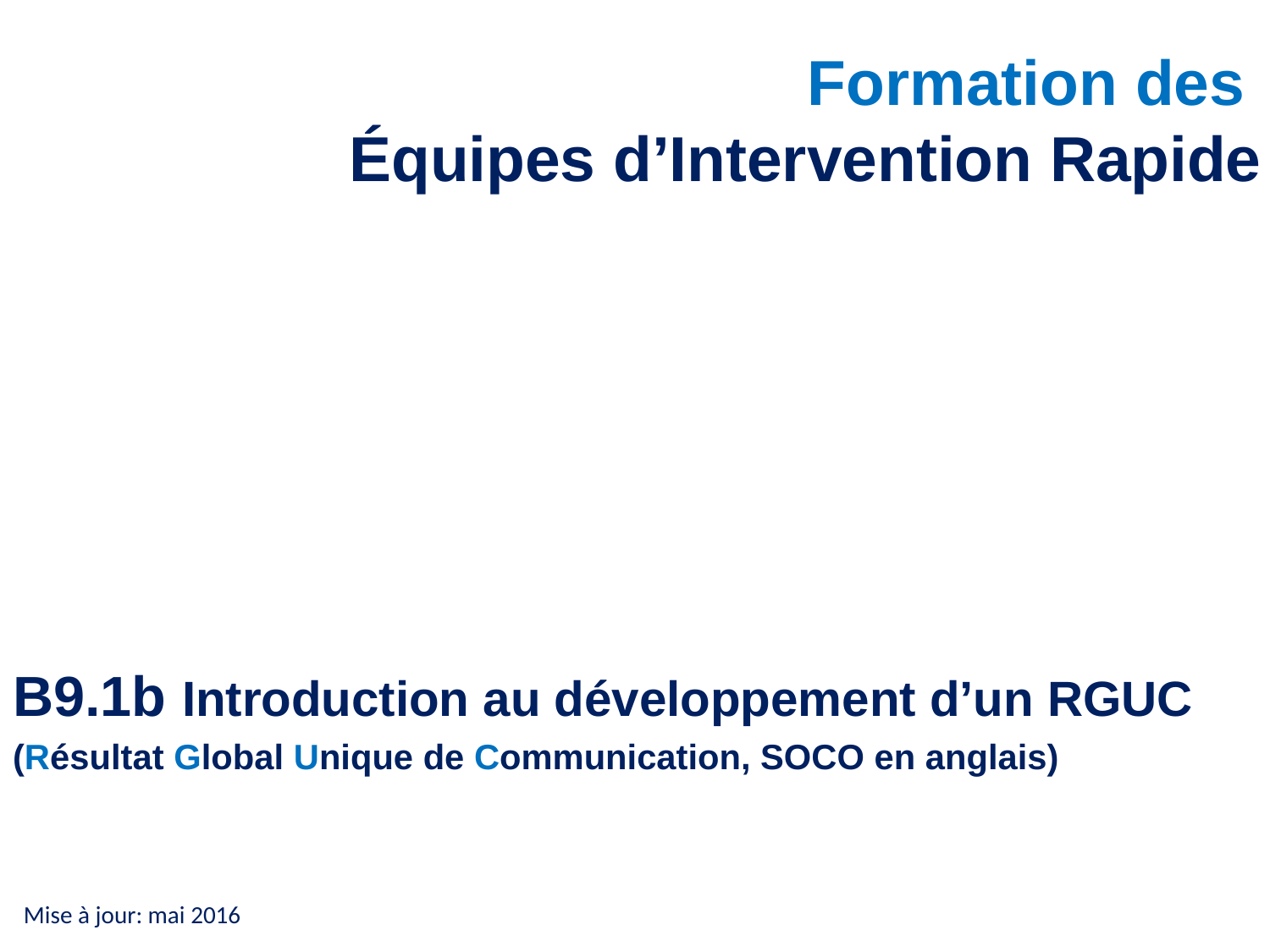

Formation des
Équipes d’Intervention Rapide
B9.1b Introduction au développement d’un RGUC
(Résultat Global Unique de Communication, SOCO en anglais)

Mise à jour: mai 2016